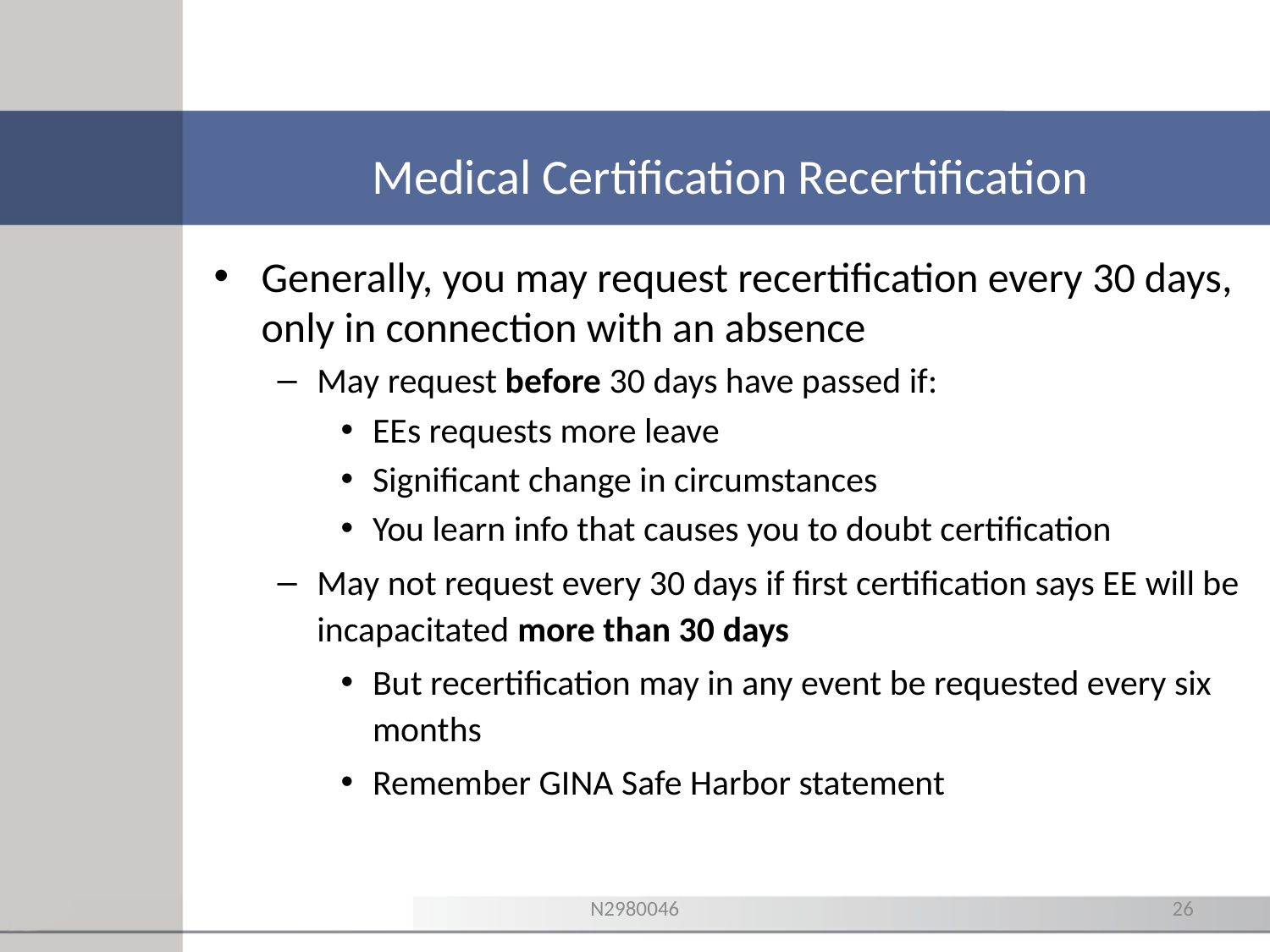

Medical Certification Recertification
Generally, you may request recertification every 30 days, only in connection with an absence
May request before 30 days have passed if:
EEs requests more leave
Significant change in circumstances
You learn info that causes you to doubt certification
May not request every 30 days if first certification says EE will be incapacitated more than 30 days
But recertification may in any event be requested every six months
Remember GINA Safe Harbor statement
N2980046
26